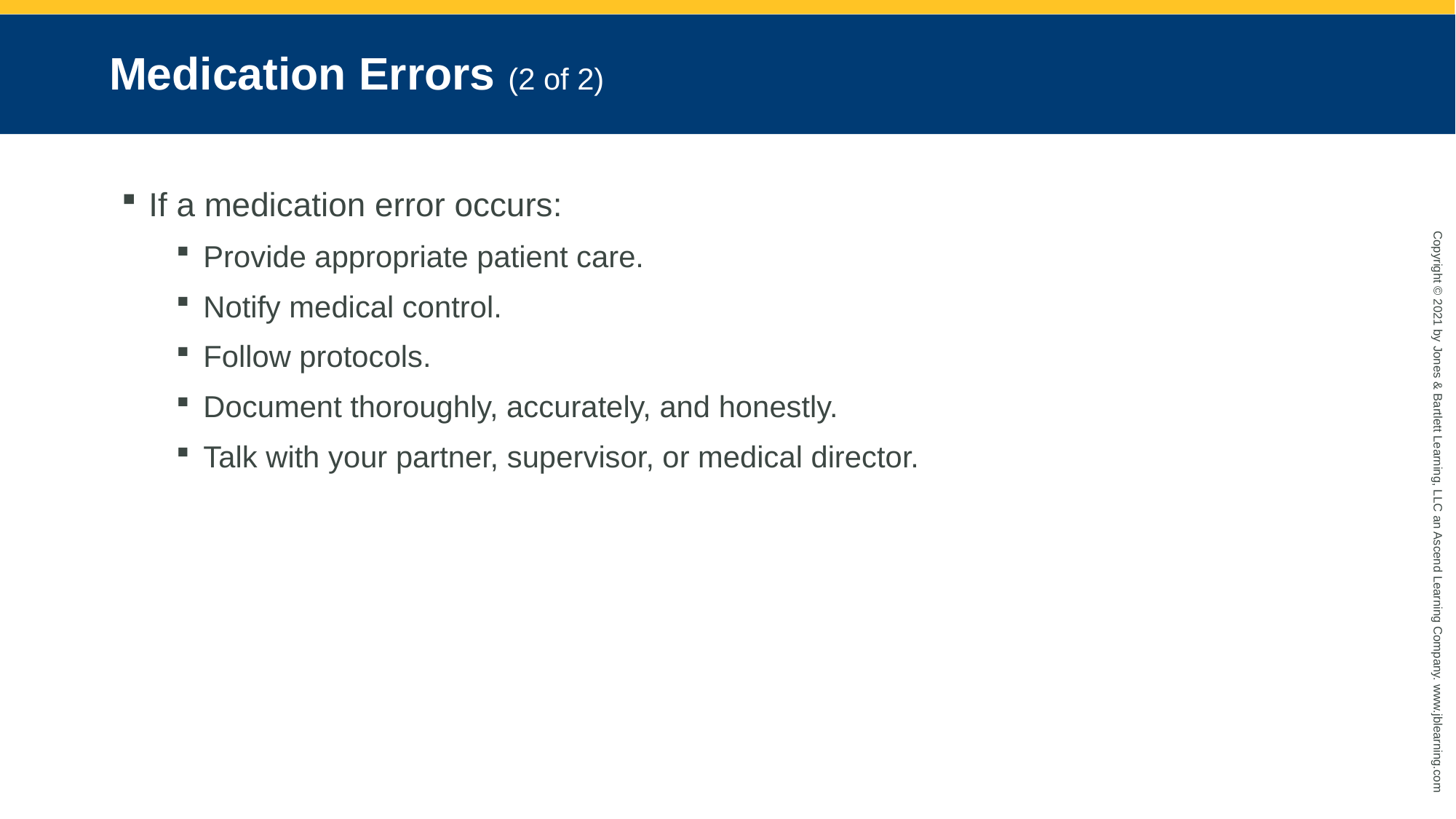

# Medication Errors (2 of 2)
If a medication error occurs:
Provide appropriate patient care.
Notify medical control.
Follow protocols.
Document thoroughly, accurately, and honestly.
Talk with your partner, supervisor, or medical director.